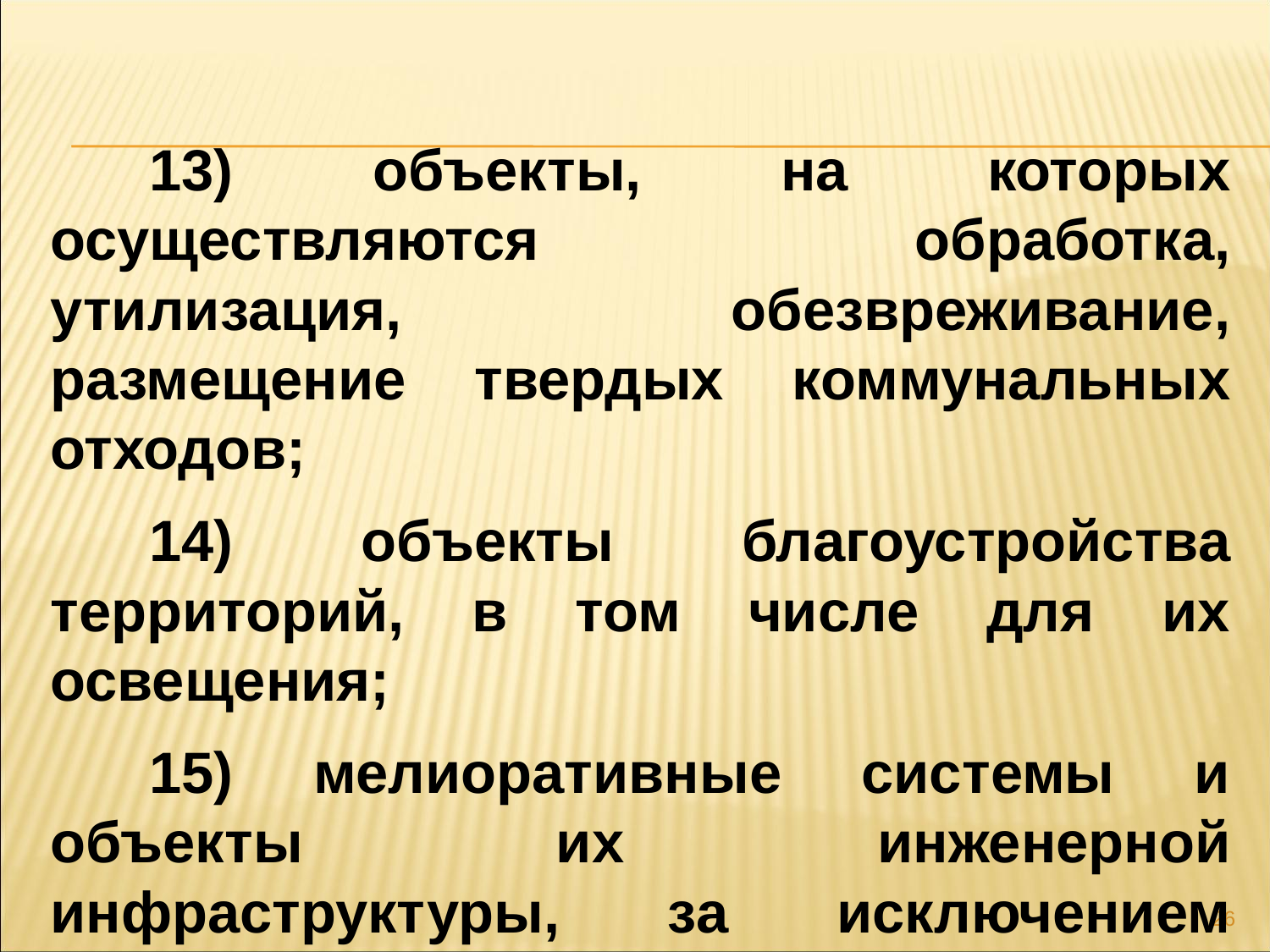

13) объекты, на которых осуществляются обработка, утилизация, обезвреживание, размещение твердых коммунальных отходов;
14) объекты благоустройства территорий, в том числе для их освещения;
15) мелиоративные системы и объекты их инженерной инфраструктуры, за исключением государственных мелиоративных систем.

26